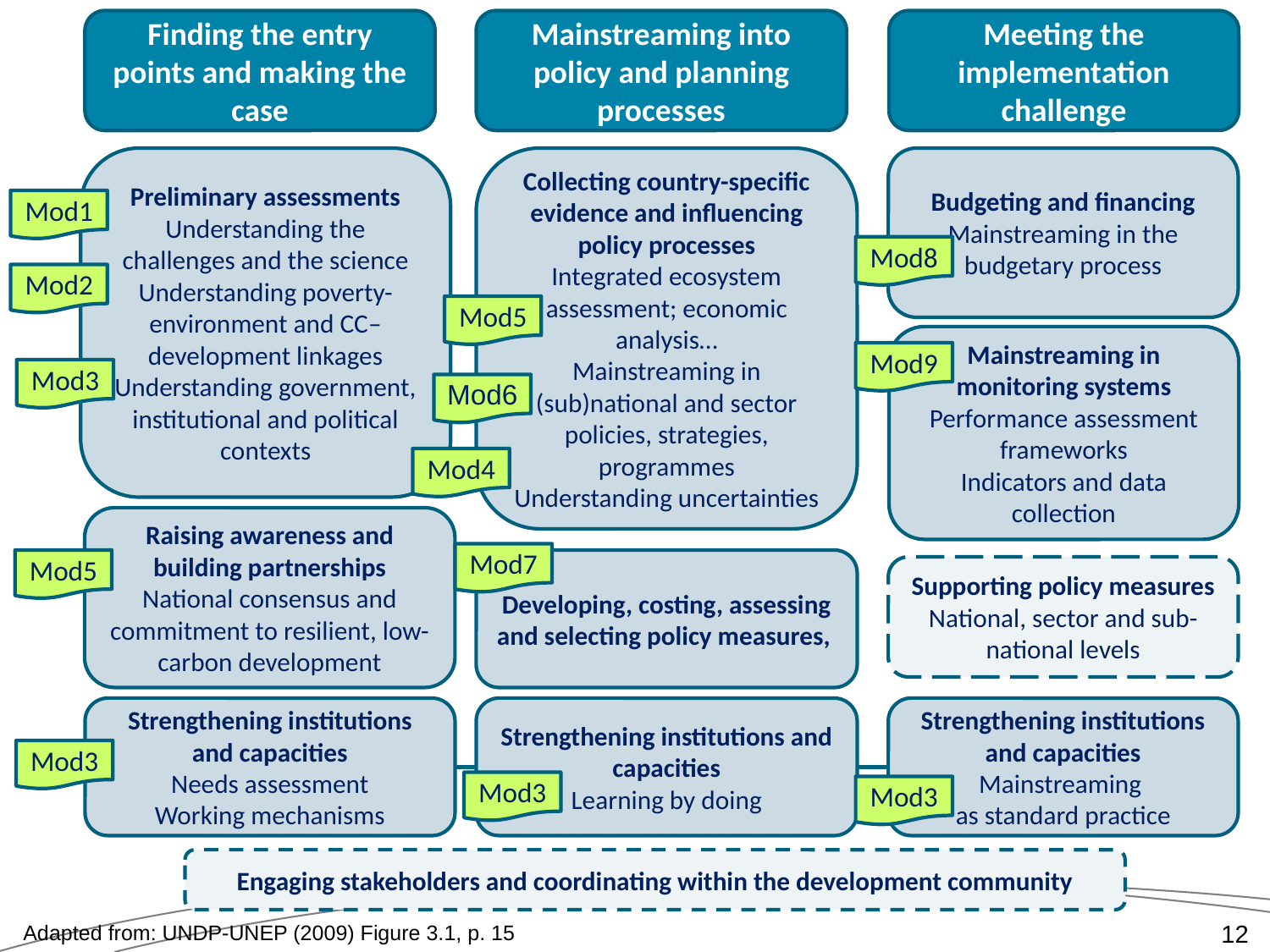

Finding the entry points and making the case
Mainstreaming into policy and planning processes
Meeting the implementation challenge
Preliminary assessments
Understanding the challenges and the science
Understanding poverty-environment and CC–development linkages
Understanding government, institutional and political contexts
Collecting country-specific evidence and influencing policy processes
Integrated ecosystem assessment; economic analysis…
Mainstreaming in (sub)national and sector policies, strategies, programmes
Understanding uncertainties
Budgeting and financing
Mainstreaming in the budgetary process
Mod1
Mod8
Mod2
Mod5
Mainstreaming in monitoring systems
Performance assessment frameworks
Indicators and data collection
Mod9
Mod3
Mod6
Mod4
Raising awareness and building partnerships
National consensus and commitment to resilient, low-carbon development
Mod7
Mod5
Developing, costing, assessing and selecting policy measures,
Supporting policy measures
National, sector and sub-national levels
Strengthening institutions and capacities
Learning by doing
Strengthening institutions and capacities
Mainstreaming
as standard practice
Strengthening institutions and capacities
Needs assessment
Working mechanisms
Mod3
Mod3
Mod3
Engaging stakeholders and coordinating within the development community
Adapted from: UNDP-UNEP (2009) Figure 3.1, p. 15
12